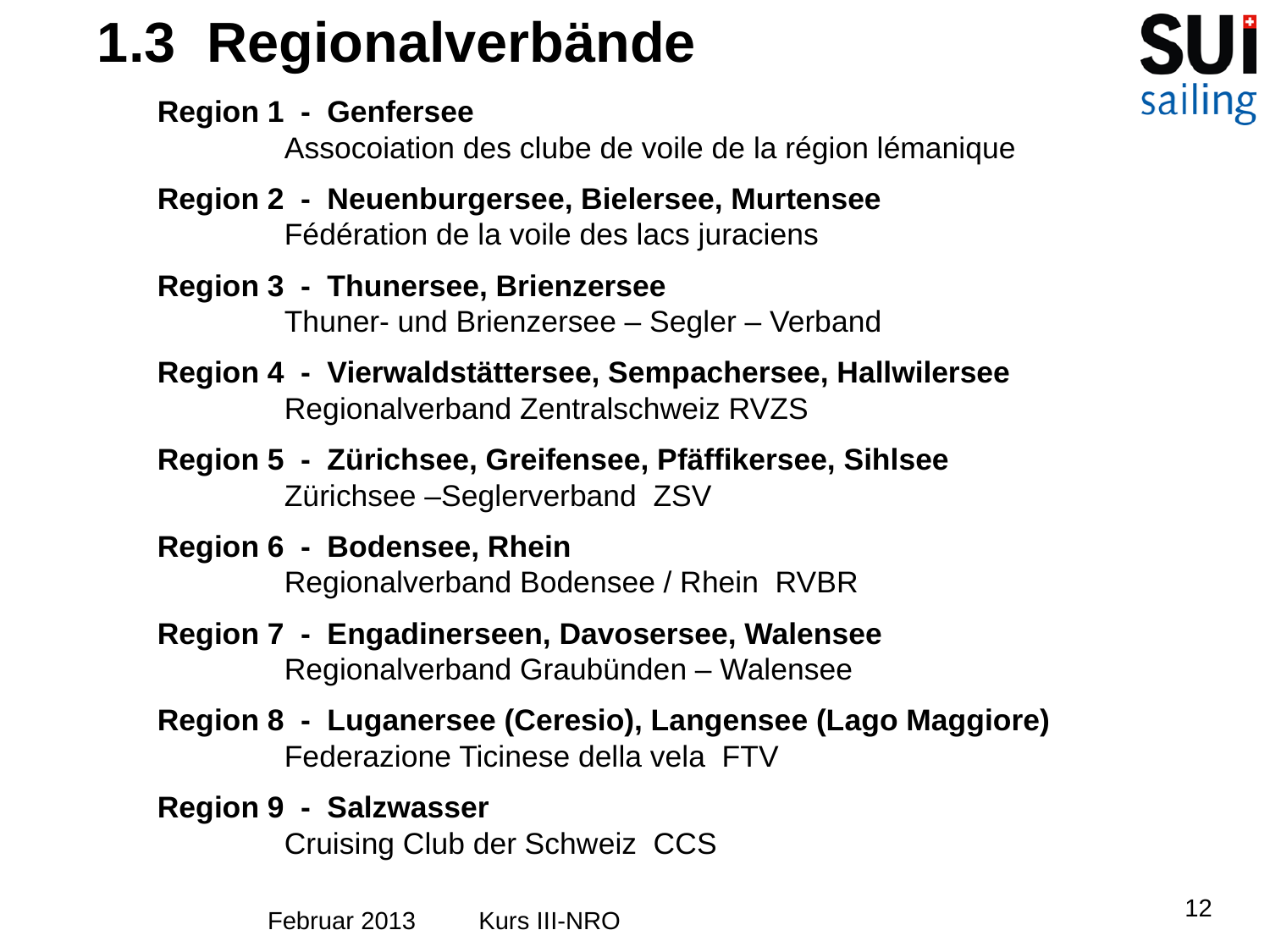

1.3  Regionalverbände
Region 1  -  Genfersee
	Assocoiation des clube de voile de la région lémanique
Region 2  -  Neuenburgersee, Bielersee, Murtensee
	Fédération de la voile des lacs juraciens
Region 3  -  Thunersee, Brienzersee
	Thuner- und Brienzersee – Segler – Verband
Region 4  -  Vierwaldstättersee, Sempachersee, Hallwilersee
	Regionalverband Zentralschweiz RVZS
Region 5  -  Zürichsee, Greifensee, Pfäffikersee, Sihlsee
	Zürichsee –Seglerverband  ZSV
Region 6  -  Bodensee, Rhein
	Regionalverband Bodensee / Rhein  RVBR
Region 7  -  Engadinerseen, Davosersee, Walensee
	Regionalverband Graubünden – Walensee
Region 8  -  Luganersee (Ceresio), Langensee (Lago Maggiore)
	Federazione Ticinese della vela  FTV
Region 9  -  Salzwasser
	Cruising Club der Schweiz  CCS
12
Februar 2013         Kurs III-NRO